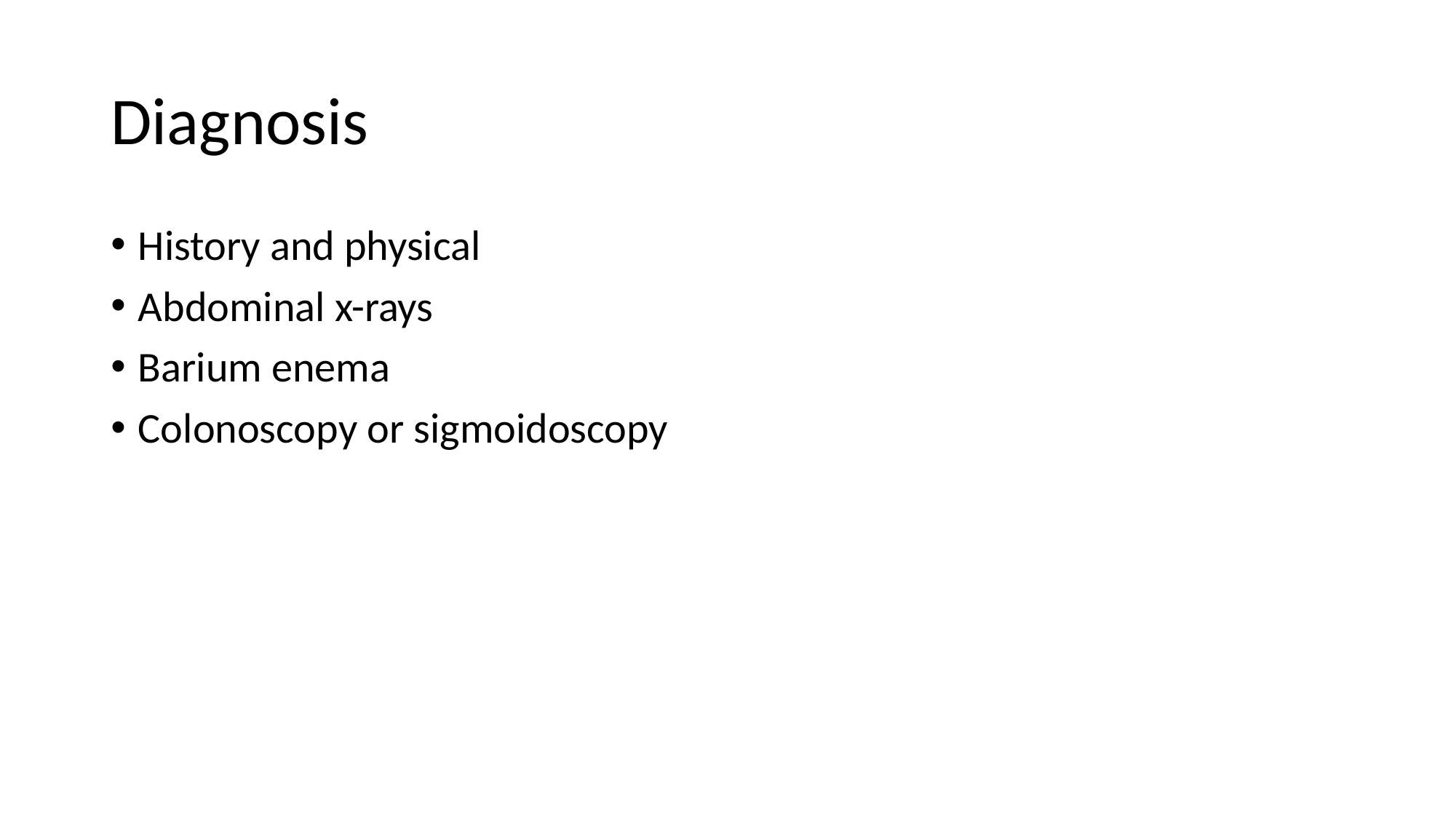

# Diagnosis
History and physical
Abdominal x-rays
Barium enema
Colonoscopy or sigmoidoscopy